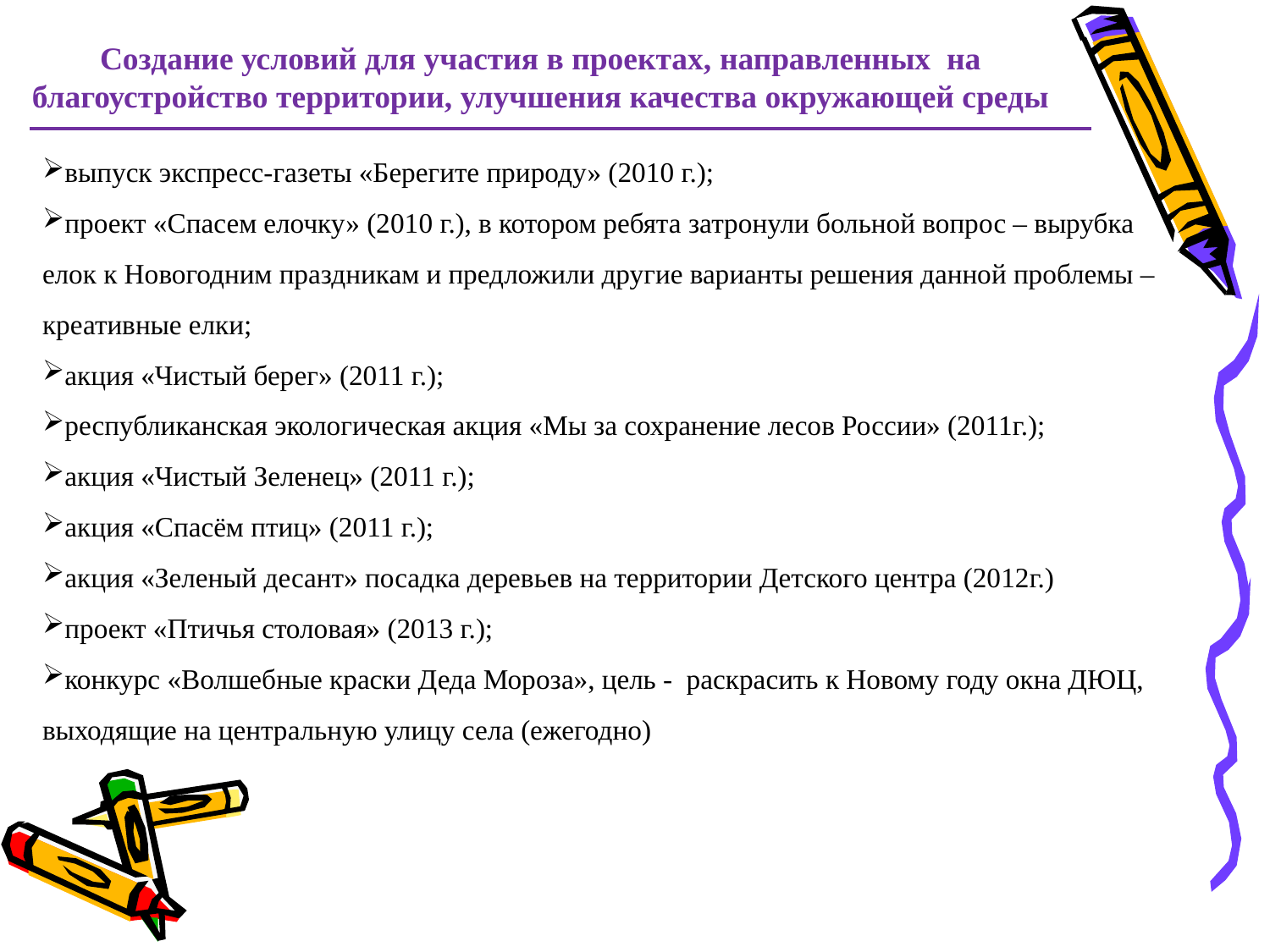

Создание условий для участия в проектах, направленных  на благоустройство территории, улучшения качества окружающей среды
выпуск экспресс-газеты «Берегите природу» (2010 г.);
проект «Спасем елочку» (2010 г.), в котором ребята затронули больной вопрос – вырубка елок к Новогодним праздникам и предложили другие варианты решения данной проблемы – креативные елки;
акция «Чистый берег» (2011 г.);
республиканская экологическая акция «Мы за сохранение лесов России» (2011г.);
акция «Чистый Зеленец» (2011 г.);
акция «Спасём птиц» (2011 г.);
акция «Зеленый десант» посадка деревьев на территории Детского центра (2012г.)
проект «Птичья столовая» (2013 г.);
конкурс «Волшебные краски Деда Мороза», цель -  раскрасить к Новому году окна ДЮЦ, выходящие на центральную улицу села (ежегодно)